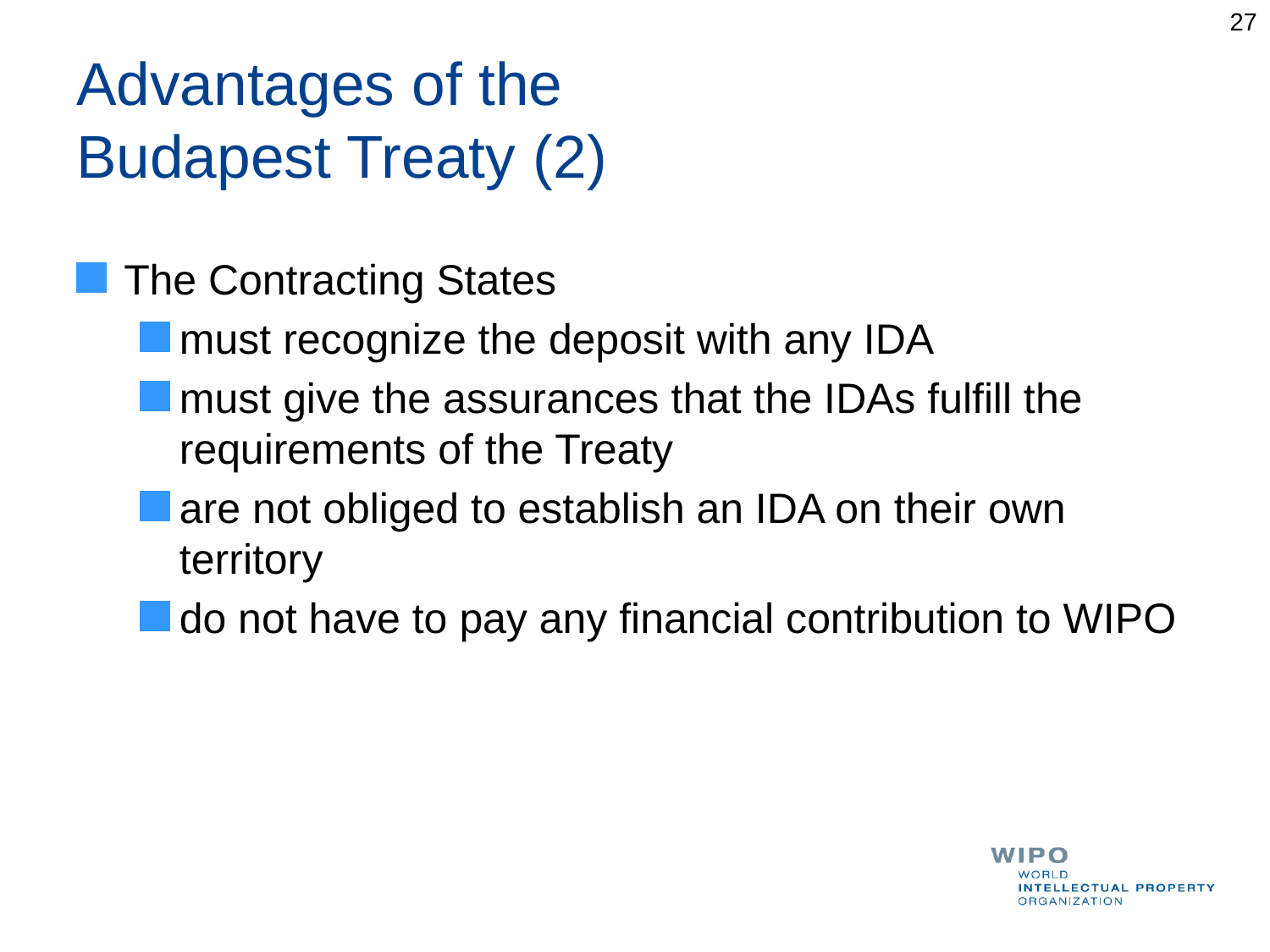

27
# Advantages of the Budapest Treaty (2)
The Contracting States
must recognize the deposit with any IDA
must give the assurances that the IDAs fulfill the requirements of the Treaty
are not obliged to establish an IDA on their own territory
do not have to pay any financial contribution to WIPO